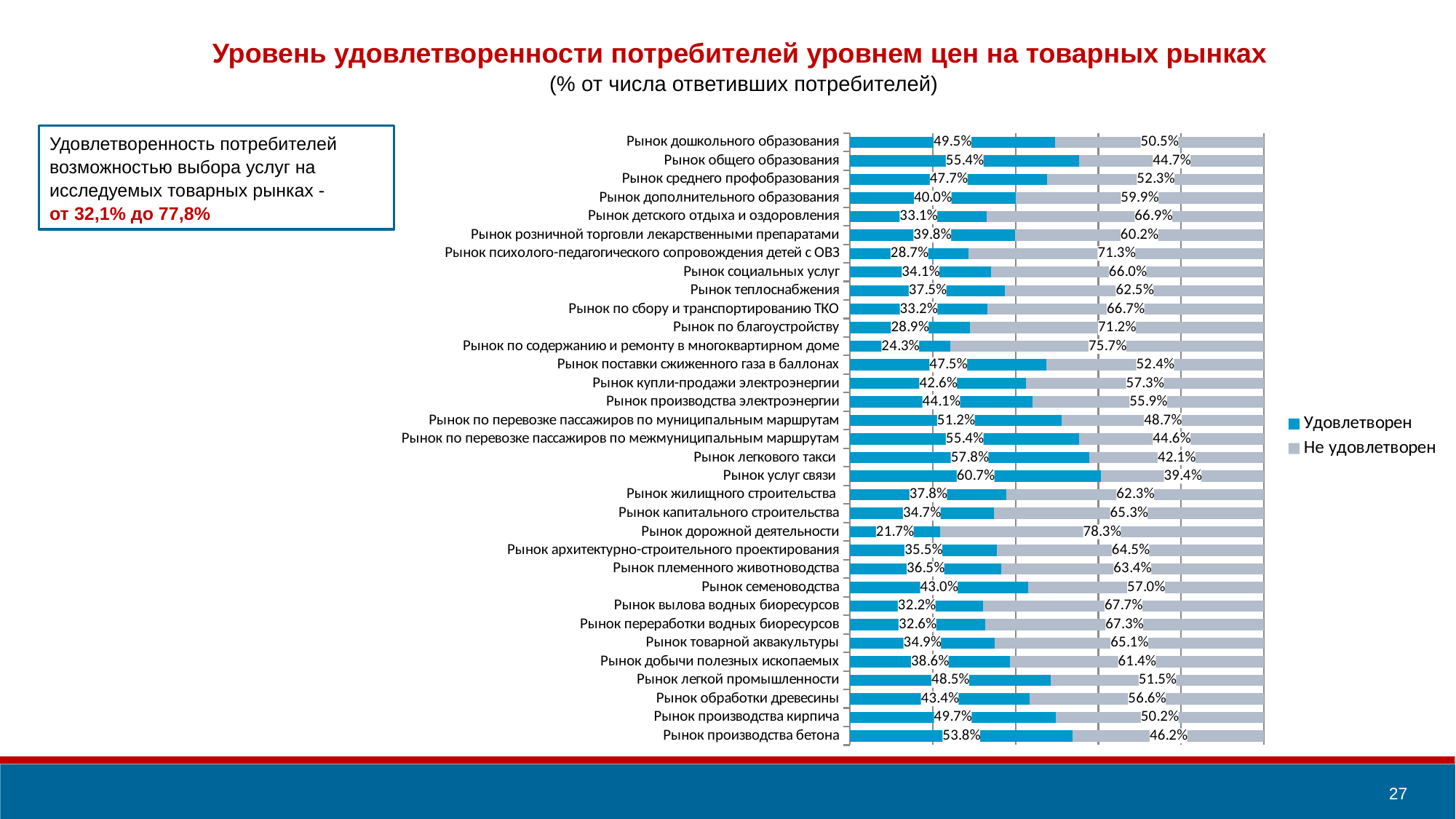

Уровень удовлетворенности потребителей уровнем цен на товарных рынках
(% от числа ответивших потребителей)

### Chart

| Category | Удовлетворен | Не удовлетворен |
|---|---|---|
| Рынок дошкольного образования | 0.495 | 0.505 |
| Рынок общего образования | 0.554 | 0.44700000000000006 |
| Рынок среднего профобразования | 0.477 | 0.523 |
| Рынок дополнительного образования | 0.4 | 0.599 |
| Рынок детского отдыха и оздоровления | 0.33099999999999996 | 0.669 |
| Рынок розничной торговли лекарственными препаратами | 0.398 | 0.6020000000000001 |
| Рынок психолого-педагогического сопровождения детей с ОВЗ | 0.287 | 0.713 |
| Рынок социальных услуг | 0.341 | 0.66 |
| Рынок теплоснабжения | 0.375 | 0.625 |
| Рынок по сбору и транспортированию ТКО | 0.332 | 0.667 |
| Рынок по благоустройству | 0.28900000000000003 | 0.712 |
| Рынок по содержанию и ремонту в многоквартирном доме | 0.24300000000000002 | 0.757 |
| Рынок поставки сжиженного газа в баллонах | 0.475 | 0.524 |
| Рынок купли-продажи электроэнергии | 0.42600000000000005 | 0.573 |
| Рынок производства электроэнергии | 0.44100000000000006 | 0.5589999999999999 |
| Рынок по перевозке пассажиров по муниципальным маршрутам | 0.512 | 0.487 |
| Рынок по перевозке пассажиров по межмуниципальным маршрутам | 0.554 | 0.446 |
| Рынок легкового такси  | 0.5780000000000001 | 0.42100000000000004 |
| Рынок услуг связи  | 0.607 | 0.394 |
| Рынок жилищного строительства  | 0.378 | 0.623 |
| Рынок капитального строительства | 0.34700000000000003 | 0.653 |
| Рынок дорожной деятельности | 0.217 | 0.783 |
| Рынок архитектурно-строительного проектирования | 0.355 | 0.645 |
| Рынок племенного животноводства | 0.365 | 0.634 |
| Рынок семеноводства | 0.43 | 0.57 |
| Рынок вылова водных биоресурсов | 0.322 | 0.677 |
| Рынок переработки водных биоресурсов | 0.326 | 0.673 |
| Рынок товарной аквакультуры | 0.349 | 0.651 |
| Рынок добычи полезных ископаемых | 0.386 | 0.614 |
| Рынок легкой промышленности | 0.485 | 0.515 |
| Рынок обработки древесины | 0.434 | 0.566 |
| Рынок производства кирпича | 0.497 | 0.502 |
| Рынок производства бетона | 0.538 | 0.46199999999999997 |
Удовлетворенность потребителей возможностью выбора услуг на исследуемых товарных рынках -
от 32,1% до 77,8%
27